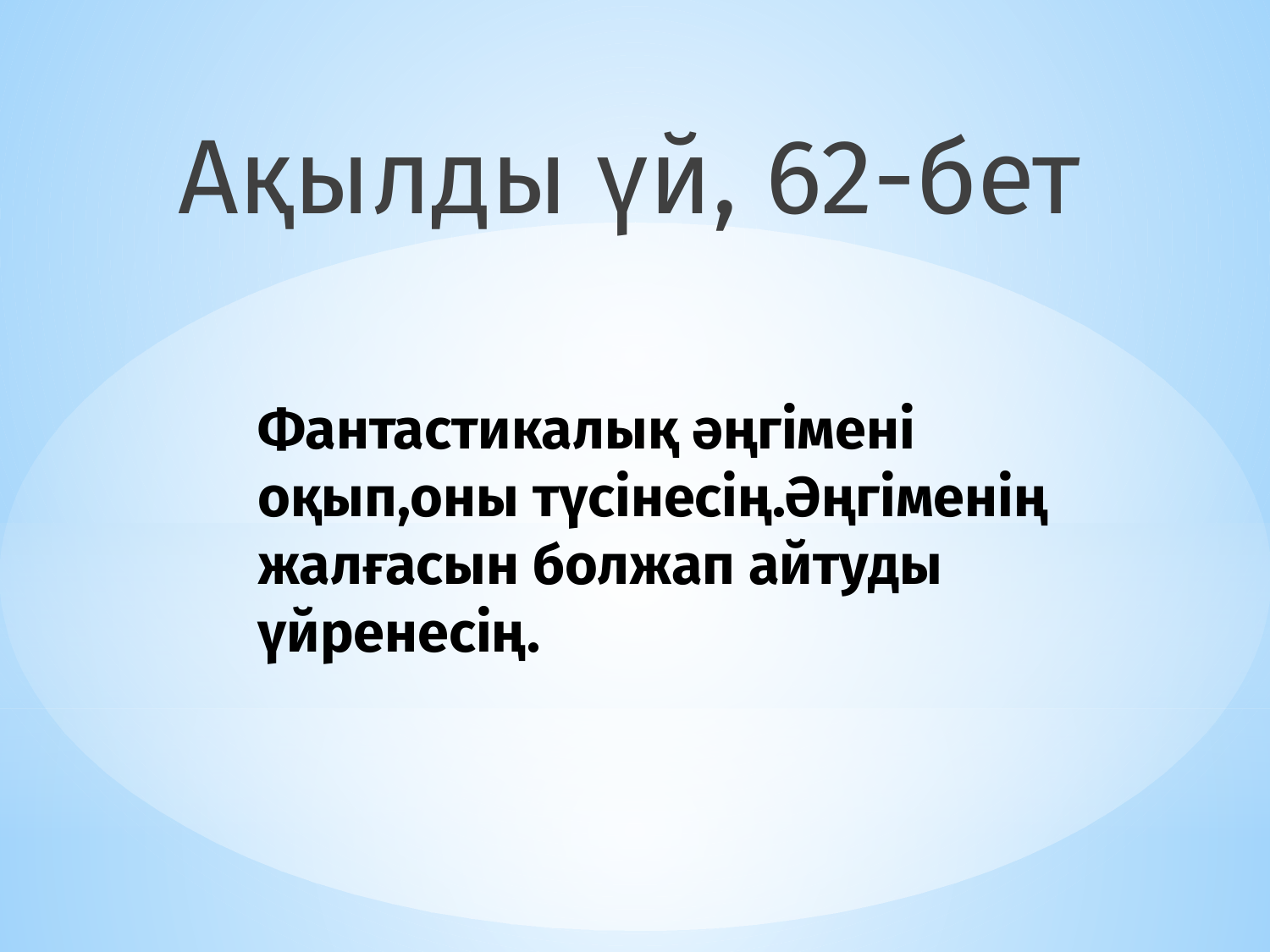

Ақылды үй, 62-бет
# Фантастикалық әңгімені оқып,оны түсінесің.Әңгіменің жалғасын болжап айтуды үйренесің.